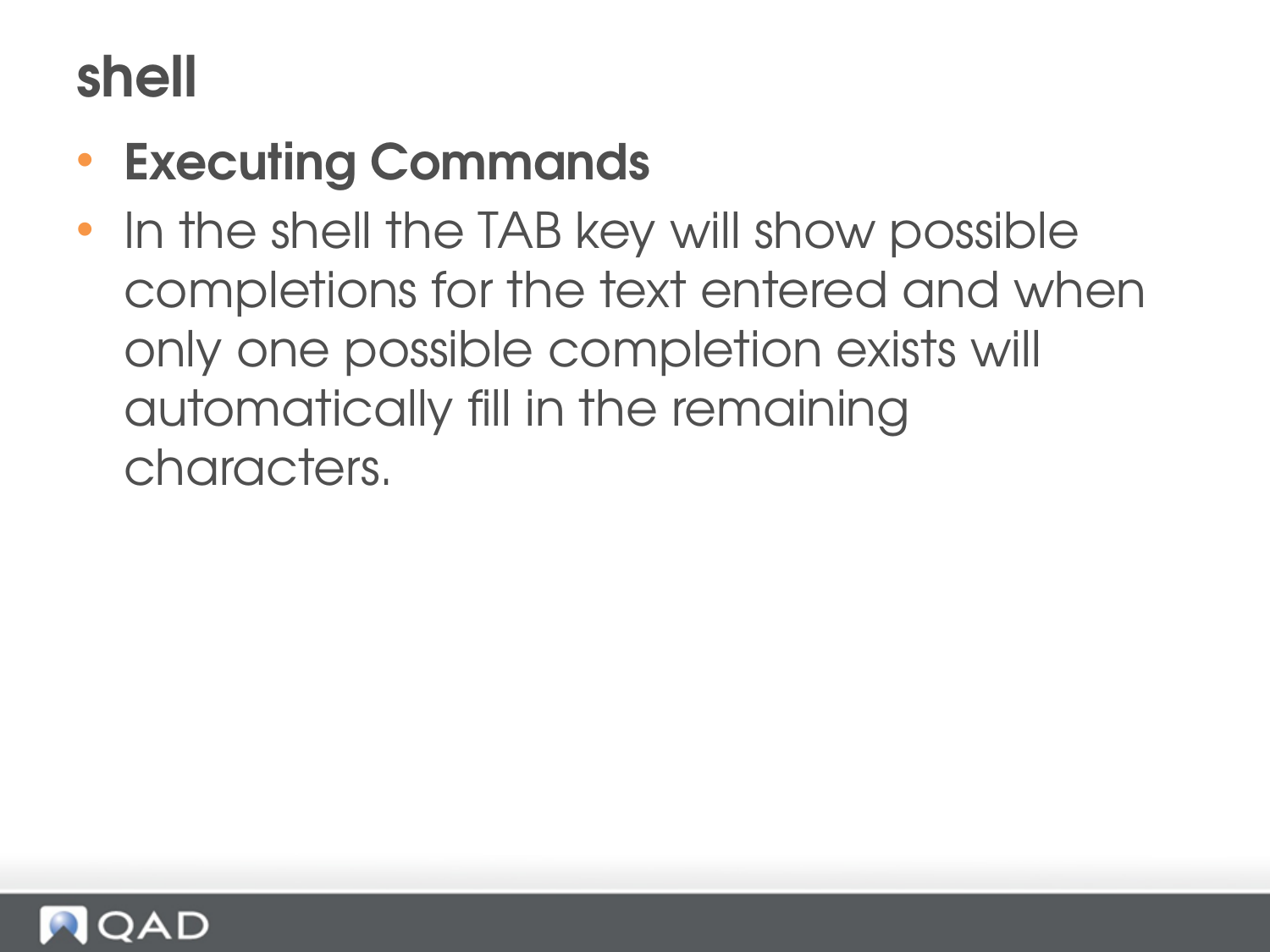

# shell
Executing Commands
In the shell the TAB key will show possible completions for the text entered and when only one possible completion exists will automatically fill in the remaining characters.